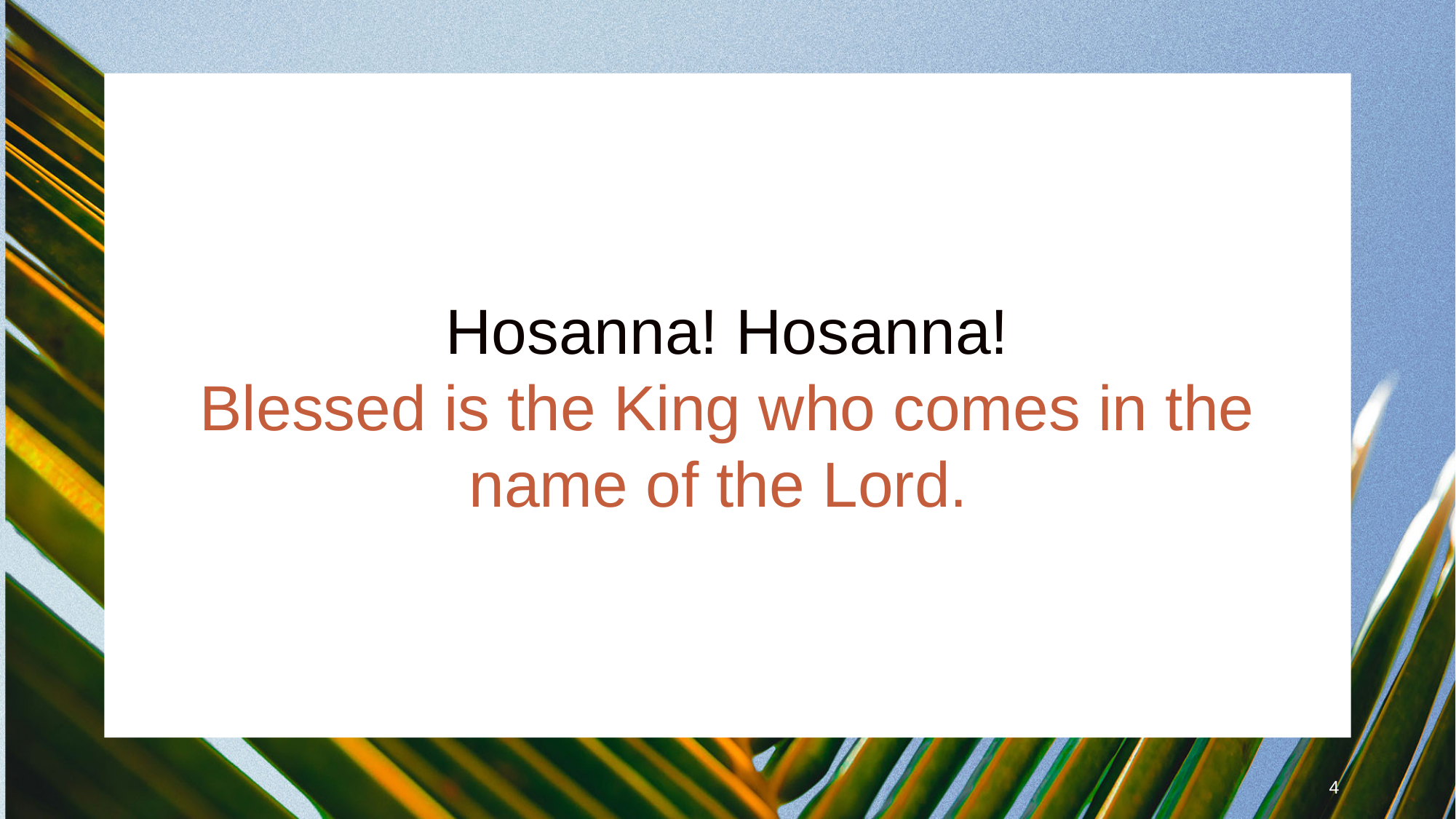

Hosanna! Hosanna!
Blessed is the King who comes in the name of the Lord.
4